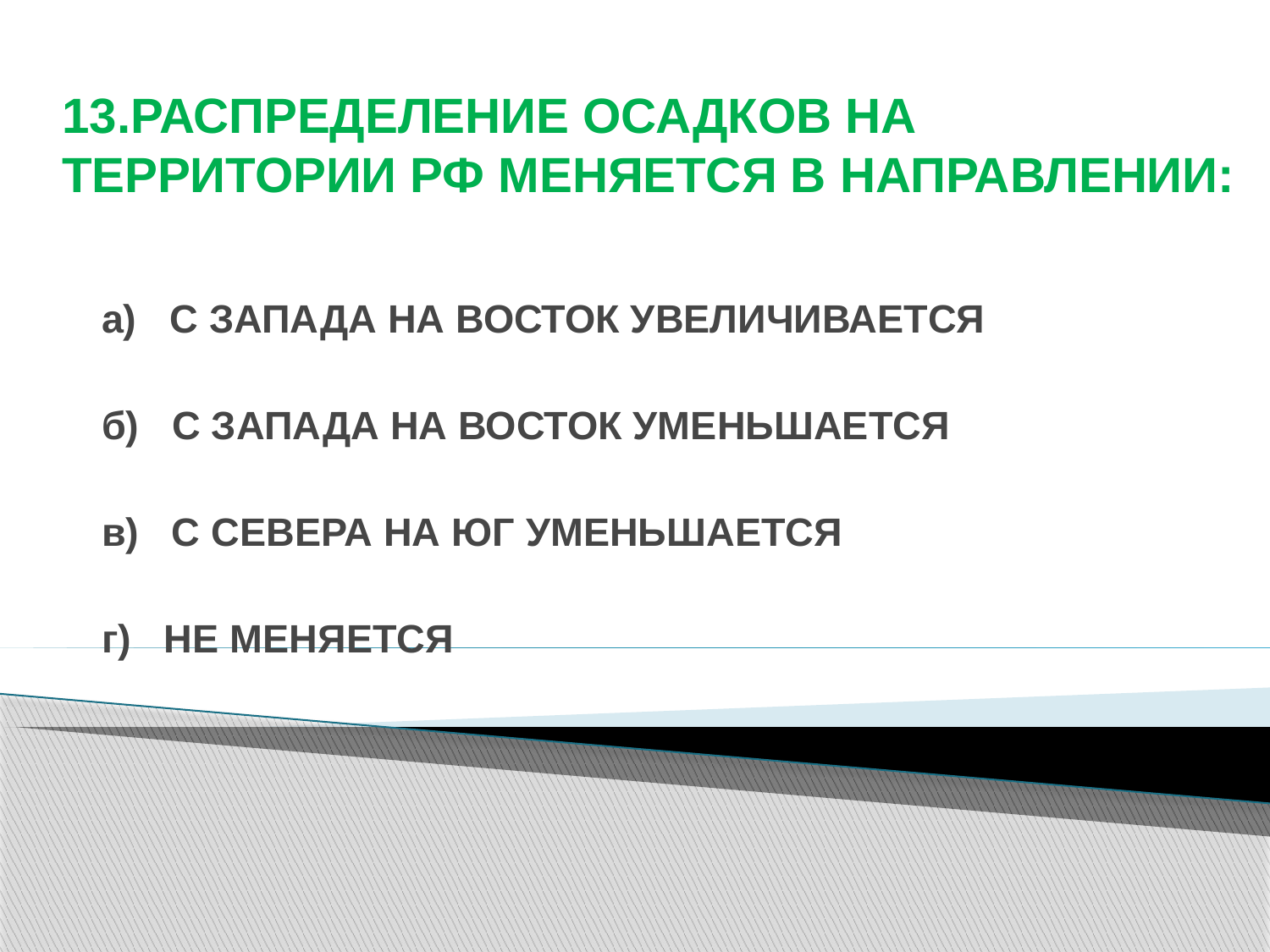

# 13.РАСПРЕДЕЛЕНИЕ ОСАДКОВ НА ТЕРРИТОРИИ РФ МЕНЯЕТСЯ В НАПРАВЛЕНИИ:
а)   С ЗАПАДА НА ВОСТОК УВЕЛИЧИВАЕТСЯ

б)   С ЗАПАДА НА ВОСТОК УМЕНЬШАЕТСЯ

в)   С СЕВЕРА НА ЮГ УМЕНЬШАЕТСЯ

г)   НЕ МЕНЯЕТСЯ